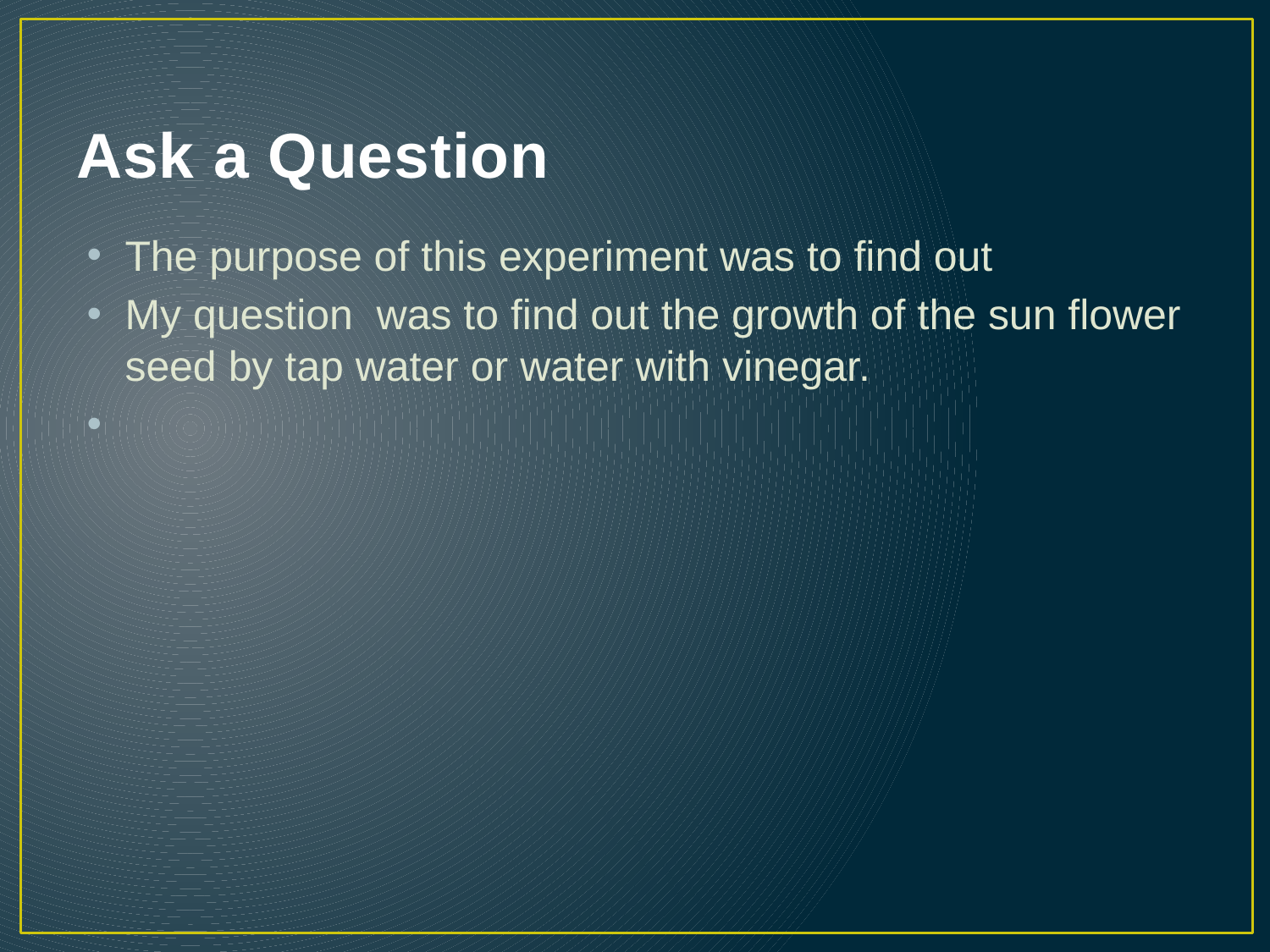

# Ask a Question
The purpose of this experiment was to find out
My question  was to find out the growth of the sun flower seed by tap water or water with vinegar.